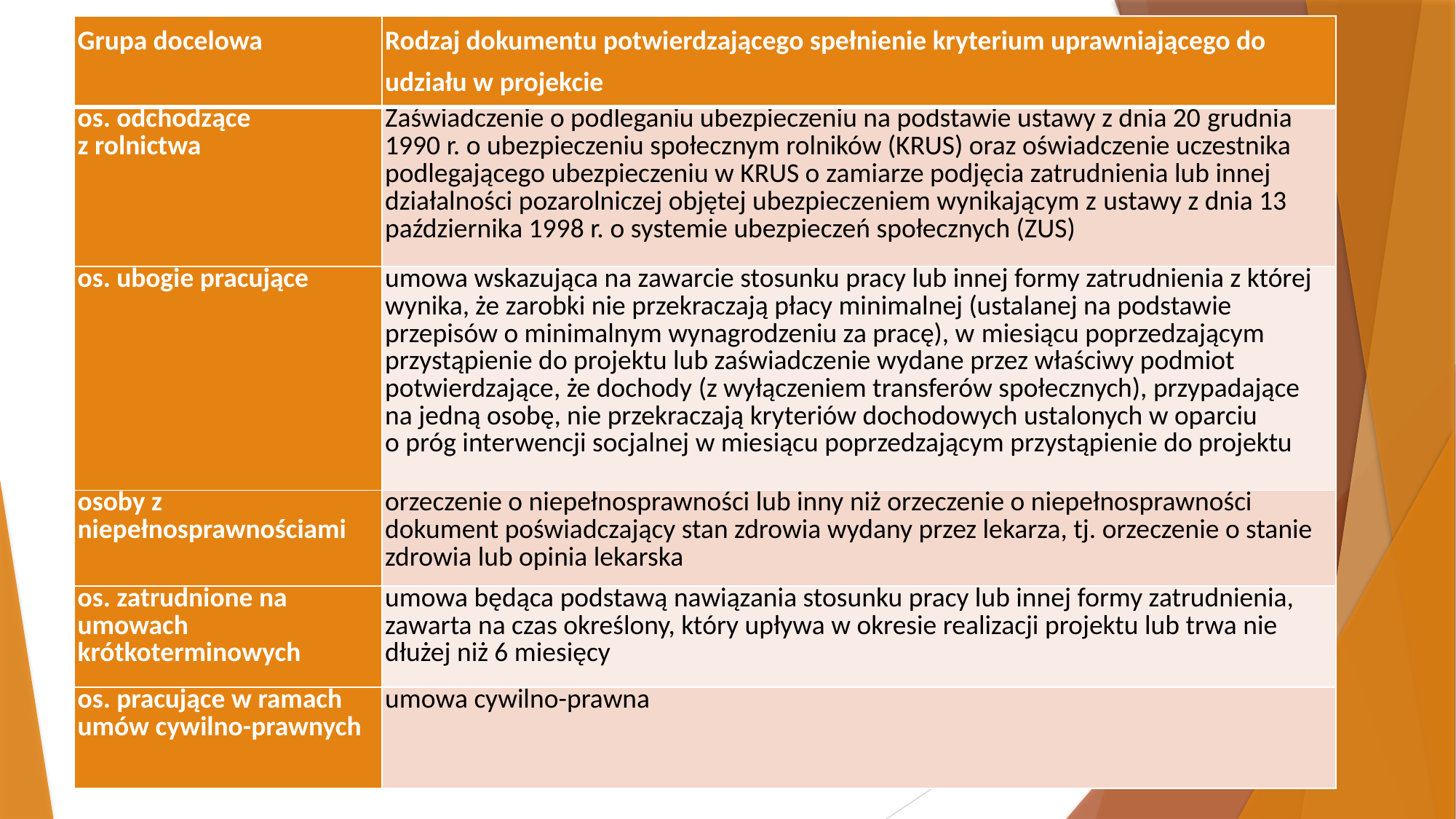

| Grupa docelowa | Rodzaj dokumentu potwierdzającego spełnienie kryterium uprawniającego do udziału w projekcie |
| --- | --- |
| os. odchodzące z rolnictwa | Zaświadczenie o podleganiu ubezpieczeniu na podstawie ustawy z dnia 20 grudnia 1990 r. o ubezpieczeniu społecznym rolników (KRUS) oraz oświadczenie uczestnika podlegającego ubezpieczeniu w KRUS o zamiarze podjęcia zatrudnienia lub innej działalności pozarolniczej objętej ubezpieczeniem wynikającym z ustawy z dnia 13 października 1998 r. o systemie ubezpieczeń społecznych (ZUS) |
| os. ubogie pracujące | umowa wskazująca na zawarcie stosunku pracy lub innej formy zatrudnienia z której wynika, że zarobki nie przekraczają płacy minimalnej (ustalanej na podstawie przepisów o minimalnym wynagrodzeniu za pracę), w miesiącu poprzedzającym przystąpienie do projektu lub zaświadczenie wydane przez właściwy podmiot potwierdzające, że dochody (z wyłączeniem transferów społecznych), przypadające na jedną osobę, nie przekraczają kryteriów dochodowych ustalonych w oparciu o próg interwencji socjalnej w miesiącu poprzedzającym przystąpienie do projektu |
| osoby z niepełnosprawnościami | orzeczenie o niepełnosprawności lub inny niż orzeczenie o niepełnosprawności dokument poświadczający stan zdrowia wydany przez lekarza, tj. orzeczenie o stanie zdrowia lub opinia lekarska |
| os. zatrudnione na umowach krótkoterminowych | umowa będąca podstawą nawiązania stosunku pracy lub innej formy zatrudnienia, zawarta na czas określony, który upływa w okresie realizacji projektu lub trwa nie dłużej niż 6 miesięcy |
| os. pracujące w ramach umów cywilno-prawnych | umowa cywilno-prawna |